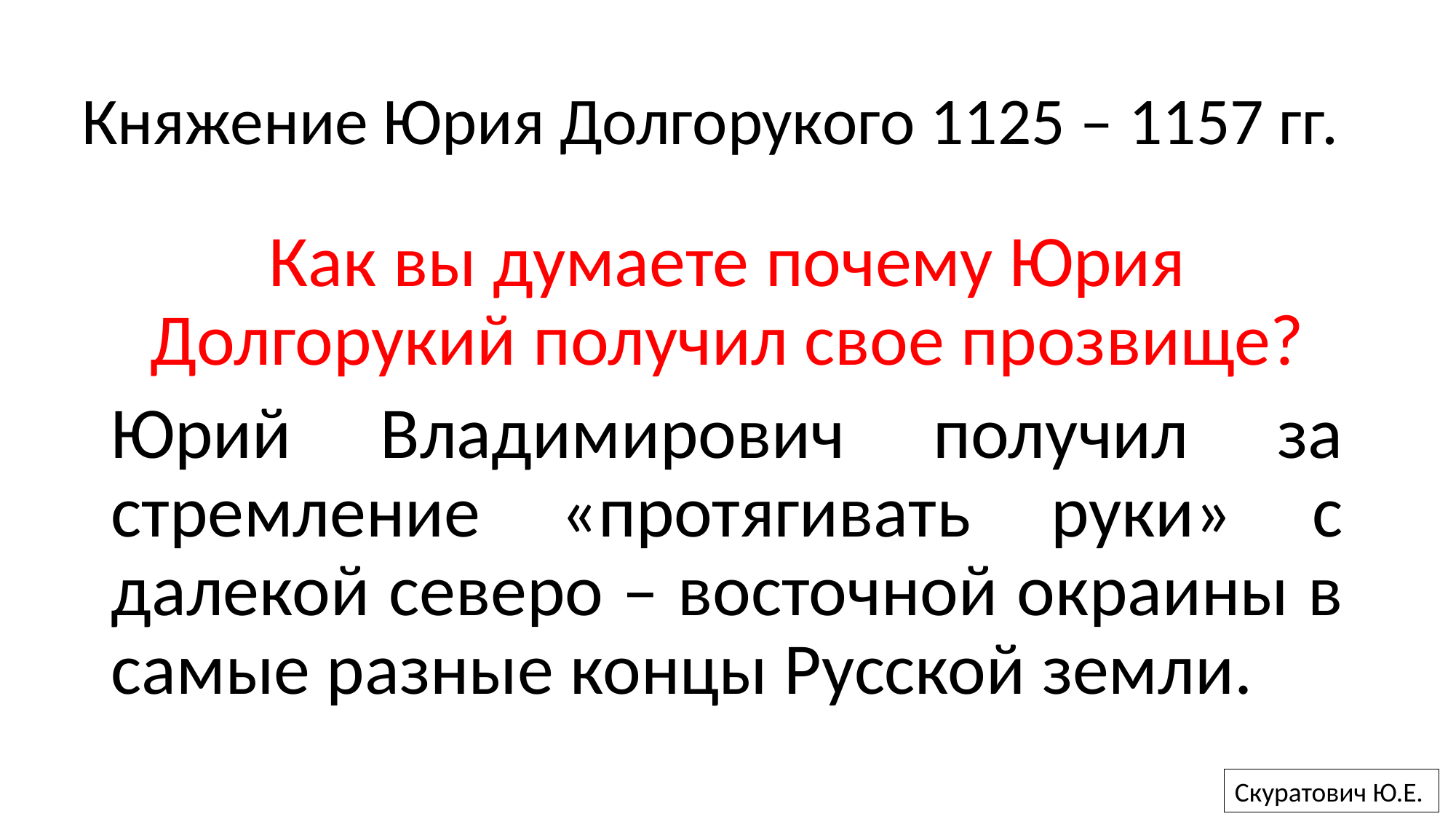

# Княжение Юрия Долгорукого 1125 – 1157 гг.
Как вы думаете почему Юрия Долгорукий получил свое прозвище?
Юрий Владимирович получил за стремление «протягивать руки» с далекой северо – восточной окраины в самые разные концы Русской земли.

Скуратович Ю.Е.